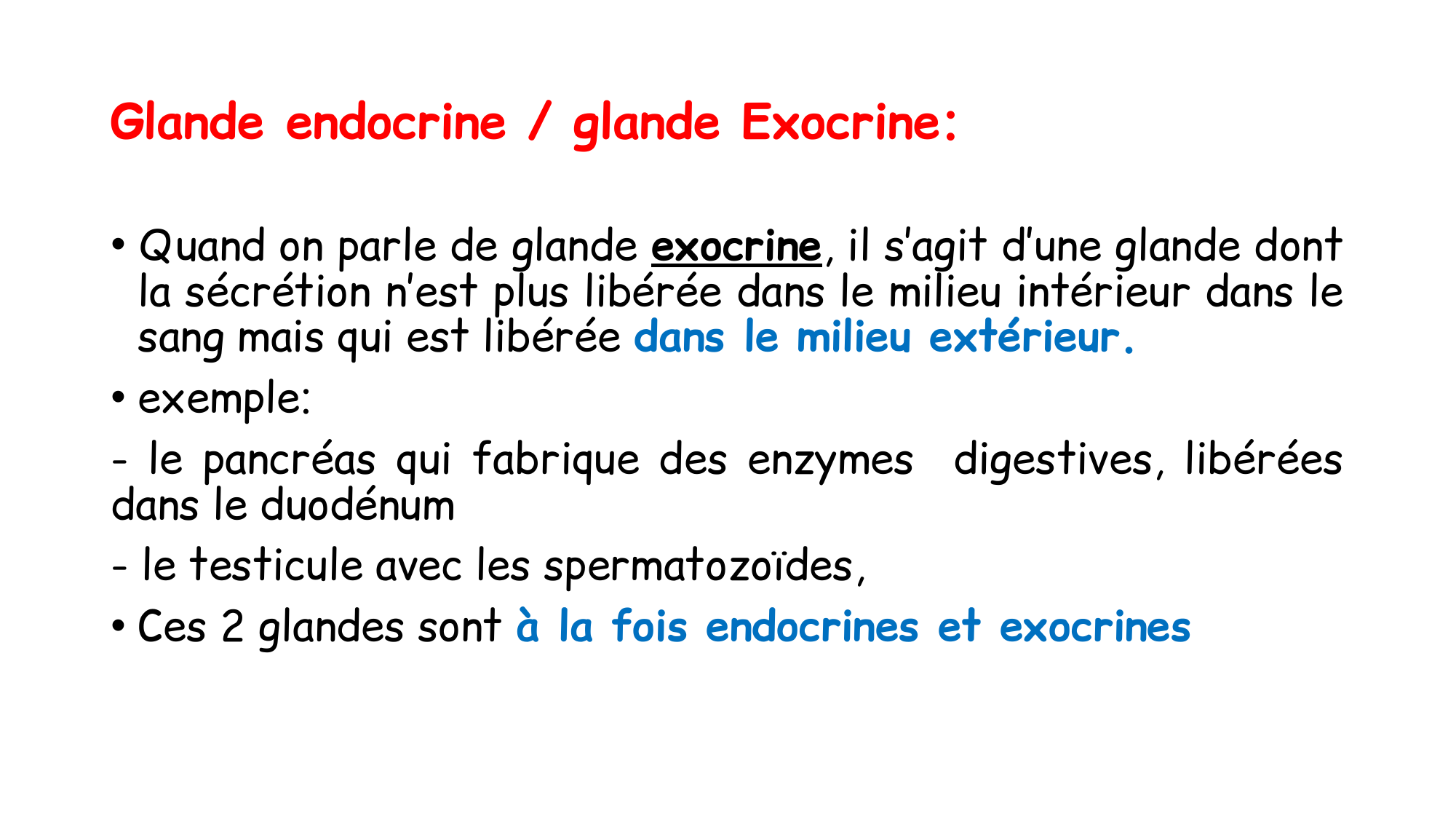

# Glande endocrine / glande Exocrine:
Quand on parle de glande exocrine, il s’agit d’une glande dont la sécrétion n’est plus libérée dans le milieu intérieur dans le sang mais qui est libérée dans le milieu extérieur.
exemple:
- le pancréas qui fabrique des enzymes  digestives, libérées dans le duodénum
- le testicule avec les spermatozoïdes,
Ces 2 glandes sont à la fois endocrines et exocrines